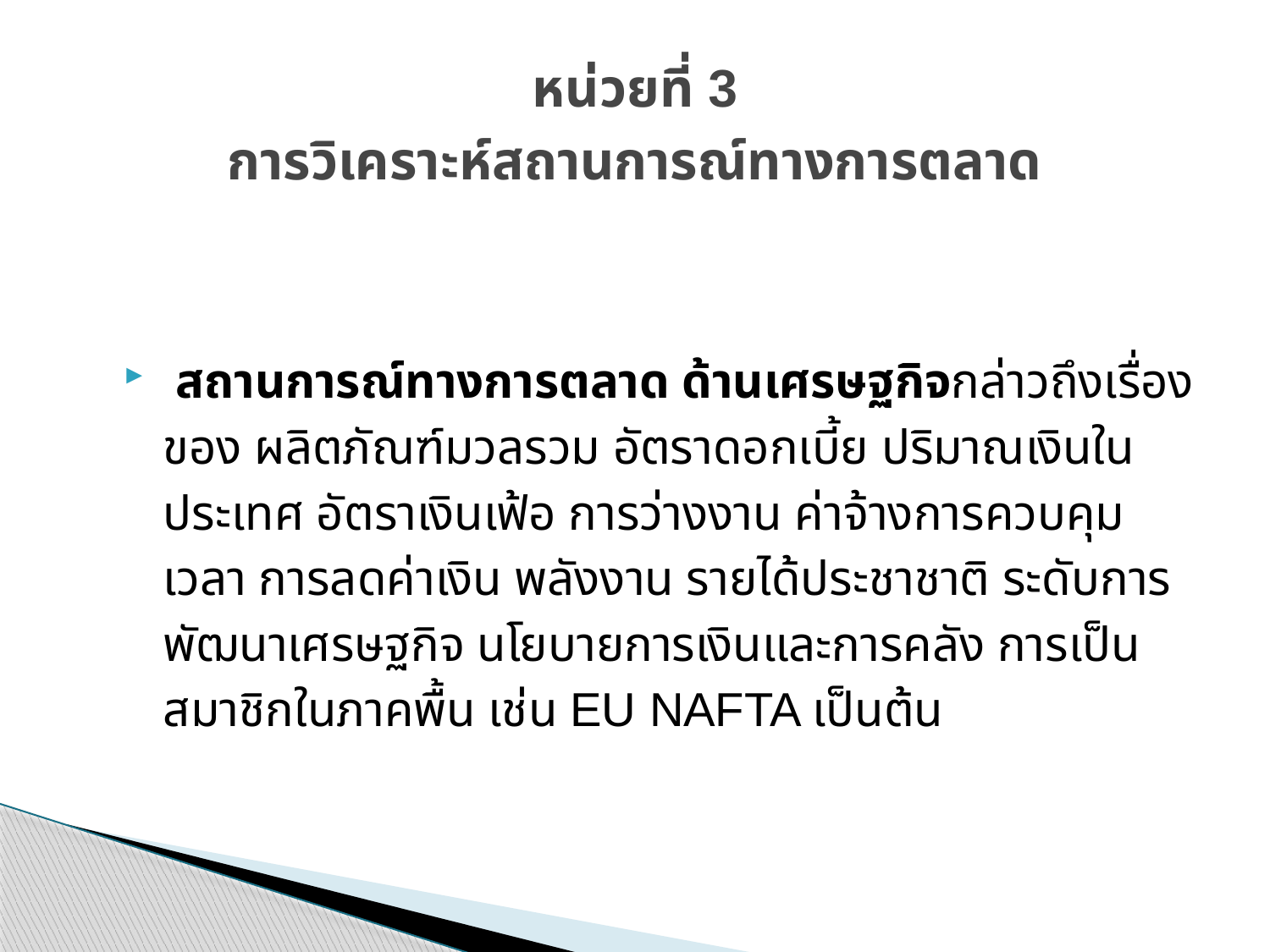

# หน่วยที่ 3 การวิเคราะห์สถานการณ์ทางการตลาด
 สถานการณ์ทางการตลาด ด้านเศรษฐกิจกล่าวถึงเรื่องของ ผลิตภัณฑ์มวลรวม อัตราดอกเบี้ย ปริมาณเงินในประเทศ อัตราเงินเฟ้อ การว่างงาน ค่าจ้างการควบคุมเวลา การลดค่าเงิน พลังงาน รายได้ประชาชาติ ระดับการพัฒนาเศรษฐกิจ นโยบายการเงินและการคลัง การเป็นสมาชิกในภาคพื้น เช่น EU NAFTA เป็นต้น